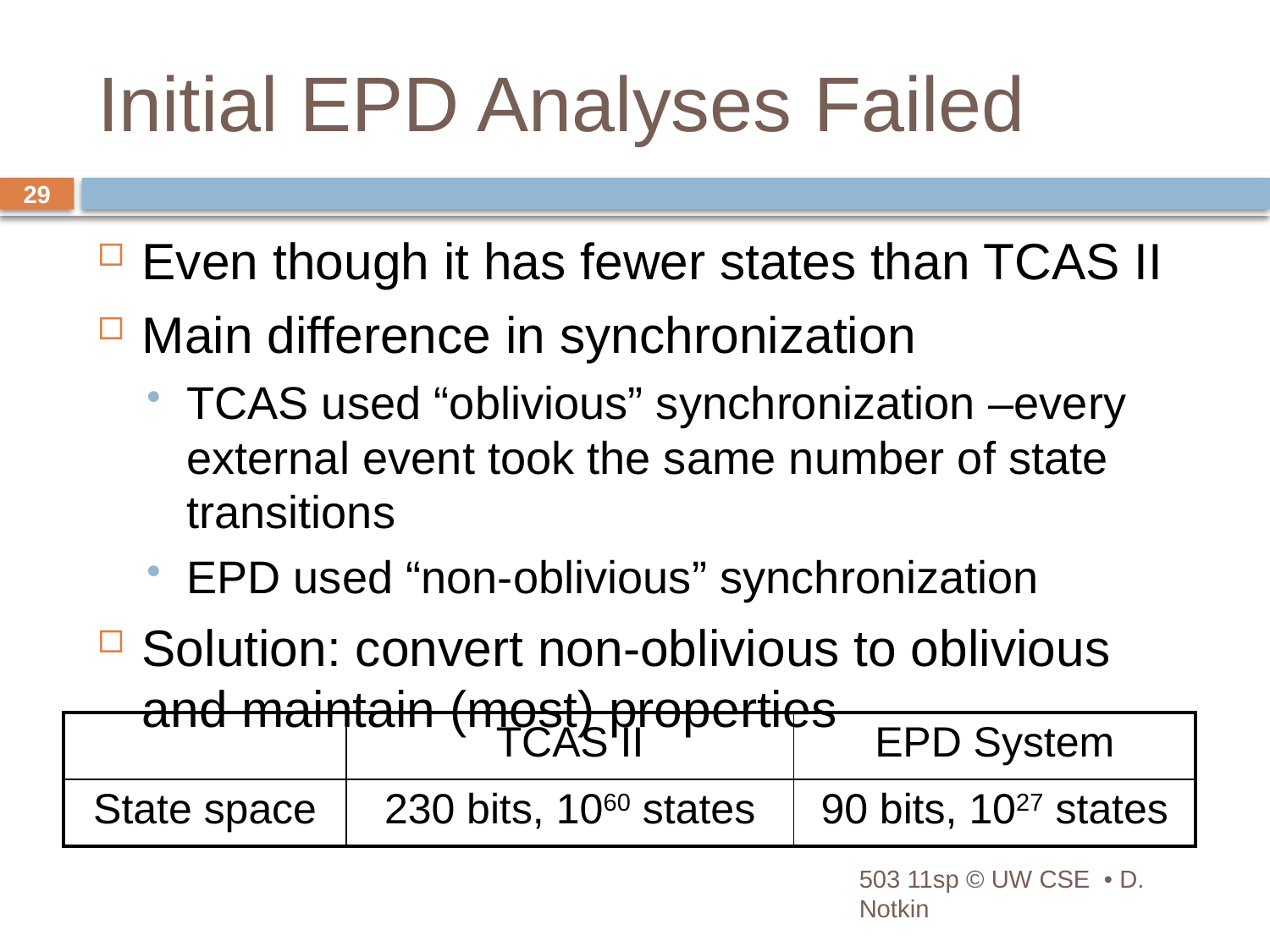

# Initial EPD Analyses Failed
29
Even though it has fewer states than TCAS II
Main difference in synchronization
TCAS used “oblivious” synchronization –every external event took the same number of state transitions
EPD used “non-oblivious” synchronization
Solution: convert non-oblivious to oblivious and maintain (most) properties

|  | TCAS II | EPD System |
| --- | --- | --- |
| State space | 230 bits, 1060 states | 90 bits, 1027 states |
503 11sp © UW CSE  • D. Notkin